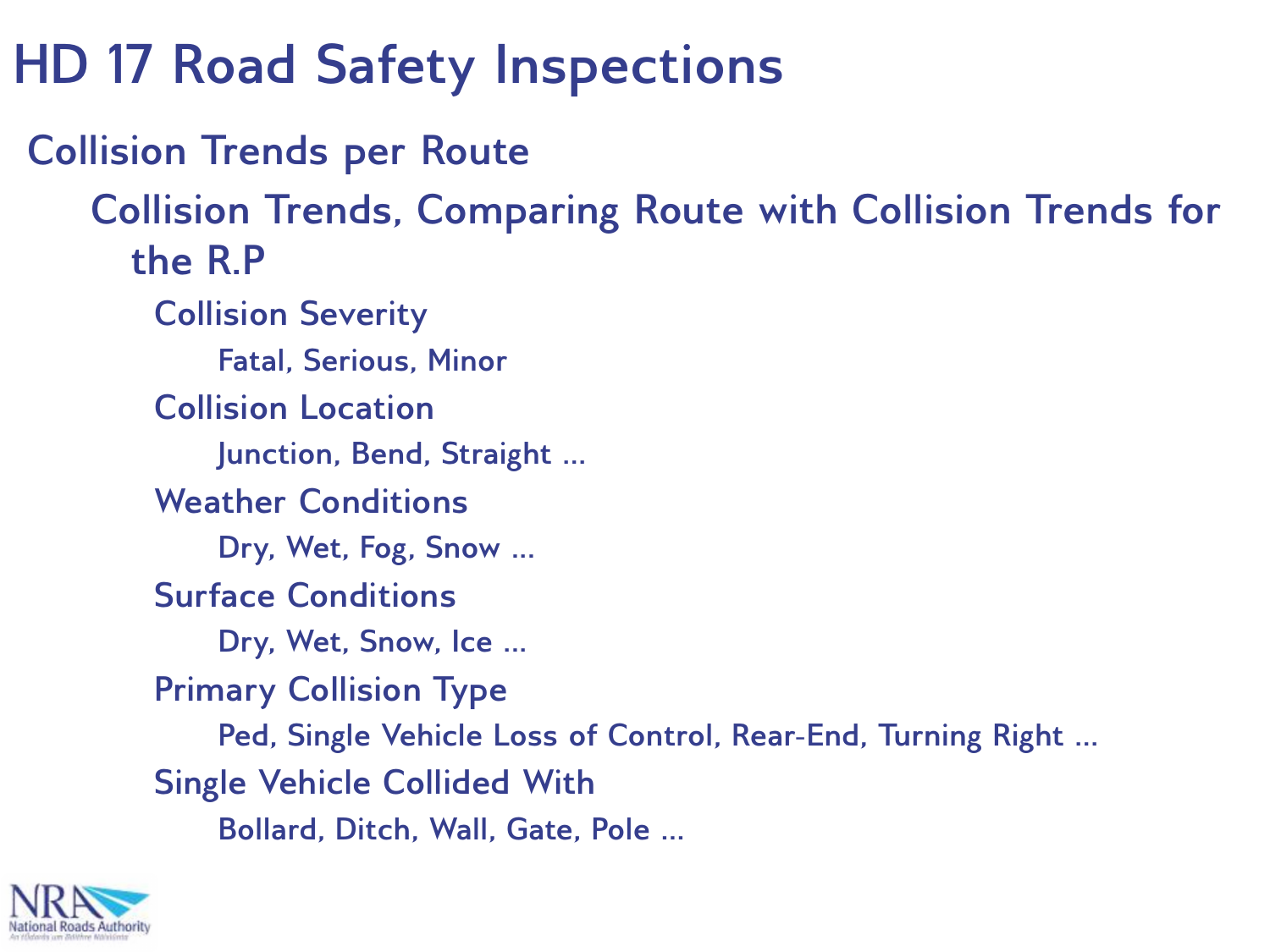

# HD 17 Road Safety Inspections
Collision Trends per Route
Collision Trends, Comparing Route with Collision Trends for the R.P
Collision Severity
Fatal, Serious, Minor
Collision Location
Junction, Bend, Straight ...
Weather Conditions
Dry, Wet, Fog, Snow ...
Surface Conditions
Dry, Wet, Snow, Ice ...
Primary Collision Type
Ped, Single Vehicle Loss of Control, Rear-End, Turning Right ...
Single Vehicle Collided With
Bollard, Ditch, Wall, Gate, Pole ...